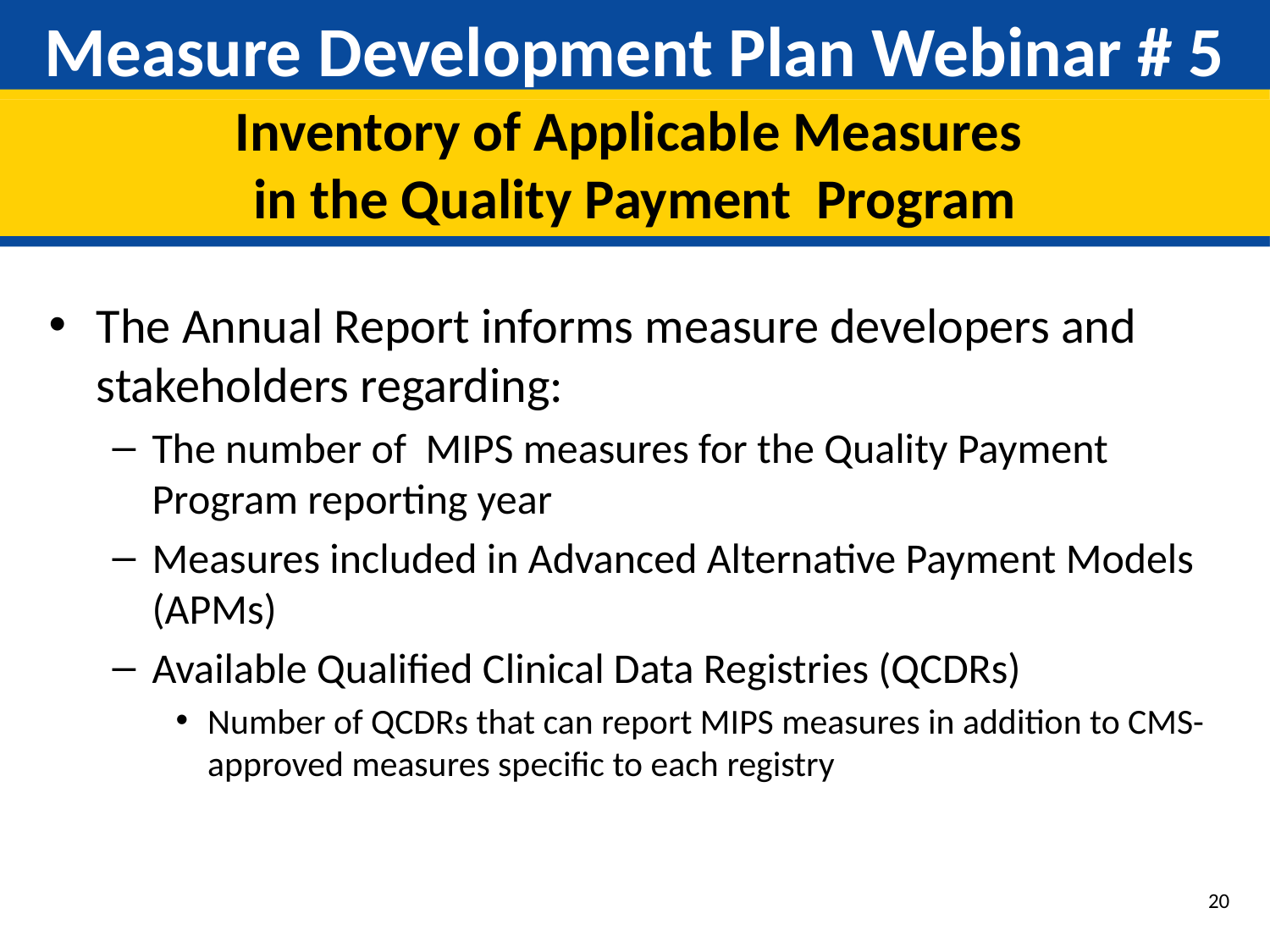

# Measure Development Plan Webinar # 5
Inventory of Applicable Measures
in the Quality Payment  Program
The Annual Report informs measure developers and stakeholders regarding:
The number of  MIPS measures for the Quality Payment Program reporting year
Measures included in Advanced Alternative Payment Models (APMs)
Available Qualified Clinical Data Registries (QCDRs)
Number of QCDRs that can report MIPS measures in addition to CMS-approved measures specific to each registry